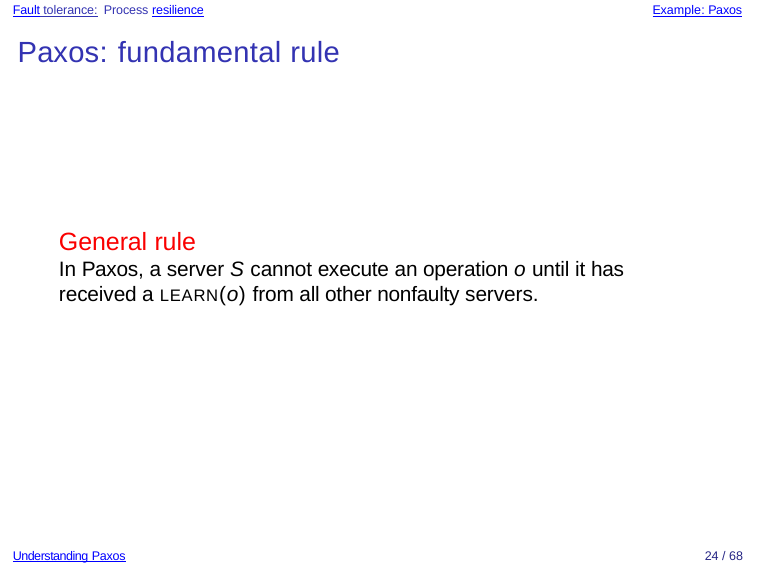

Fault tolerance: Process resilience
Example: Paxos
Paxos: fundamental rule
General rule
In Paxos, a server S cannot execute an operation o until it has  received a LEARN(o) from all other nonfaulty servers.
Understanding Paxos
24 / 68